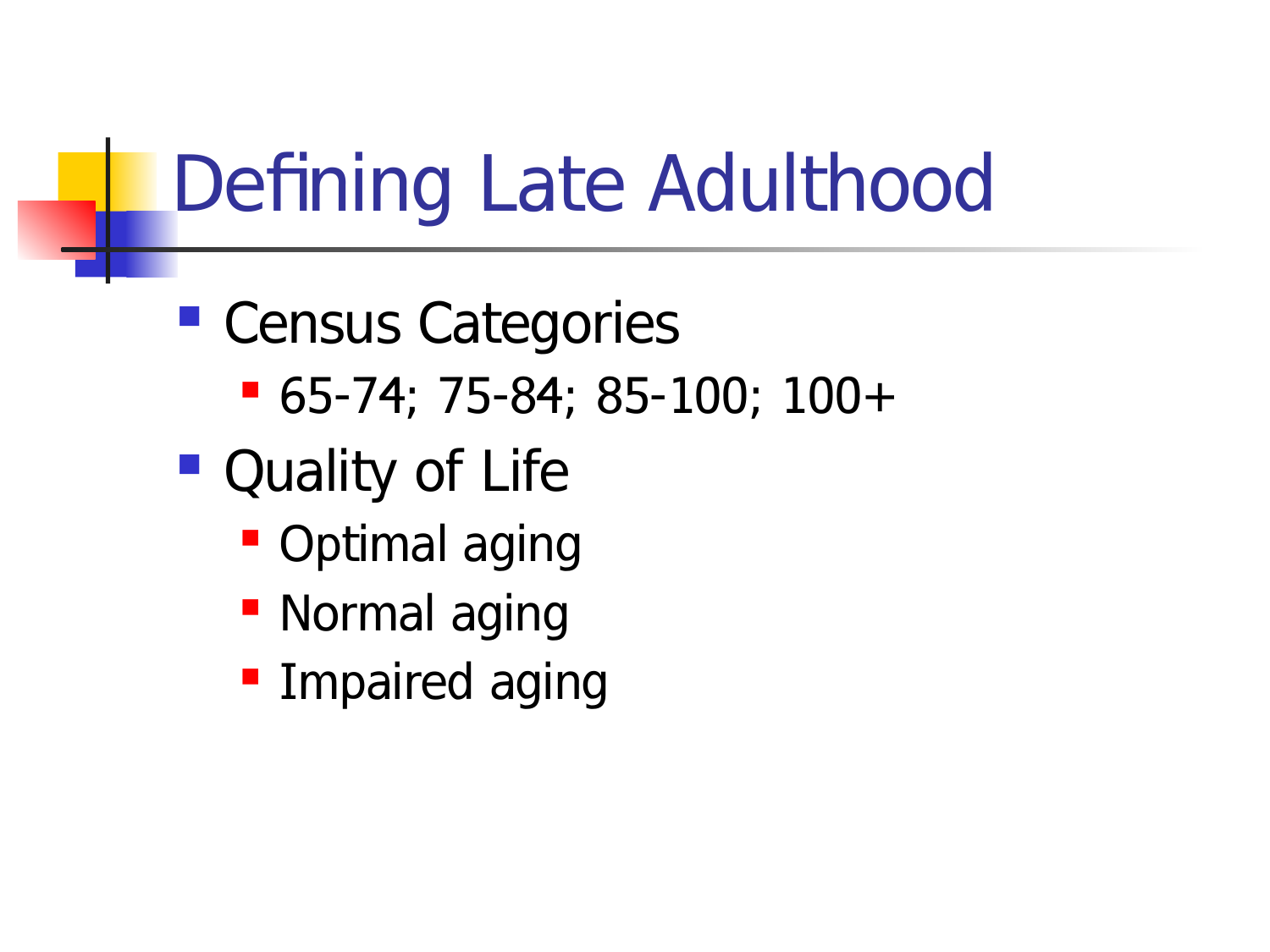

# Defining Late Adulthood
Census Categories
65-74; 75-84; 85-100; 100+
Quality of Life
Optimal aging
Normal aging
Impaired aging